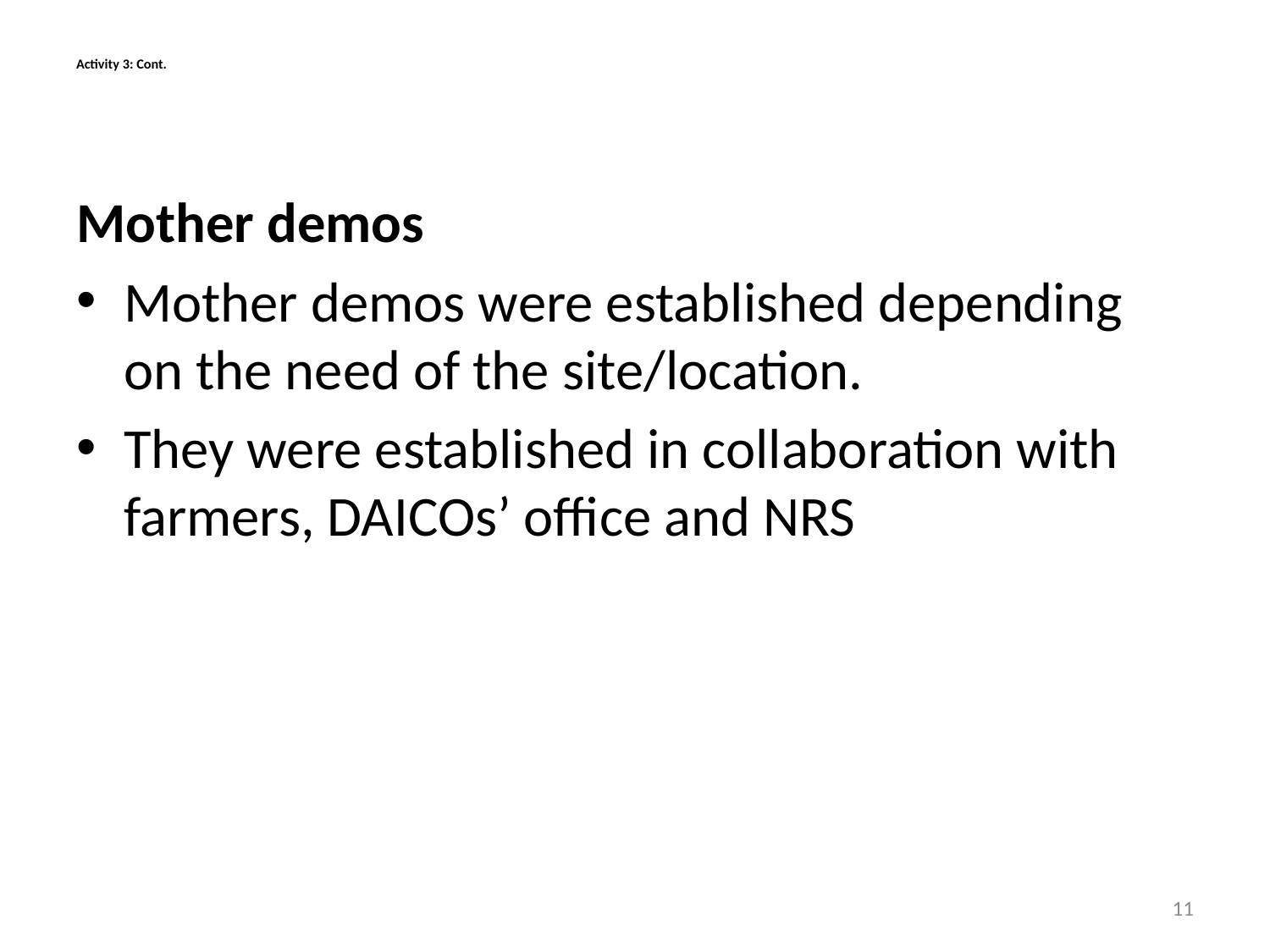

# Activity 3: Cont.
Mother demos
Mother demos were established depending on the need of the site/location.
They were established in collaboration with farmers, DAICOs’ office and NRS
11